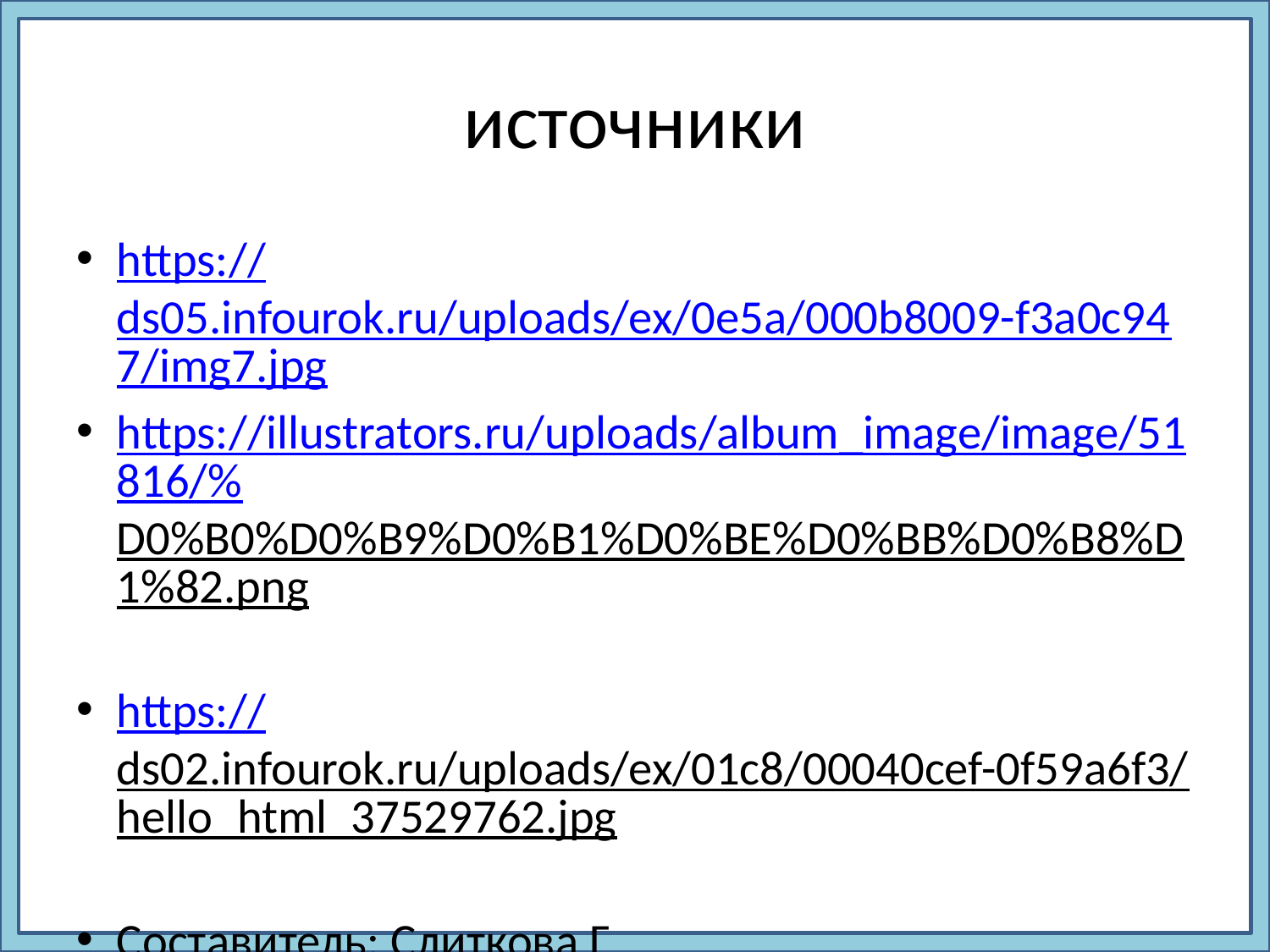

# источники
https://ds05.infourok.ru/uploads/ex/0e5a/000b8009-f3a0c947/img7.jpg
https://illustrators.ru/uploads/album_image/image/51816/%D0%B0%D0%B9%D0%B1%D0%BE%D0%BB%D0%B8%D1%82.png
https://ds02.infourok.ru/uploads/ex/01c8/00040cef-0f59a6f3/hello_html_37529762.jpg
Составитель: Слиткова Г
Учитель МАОУ СОШ №35 г. Томска